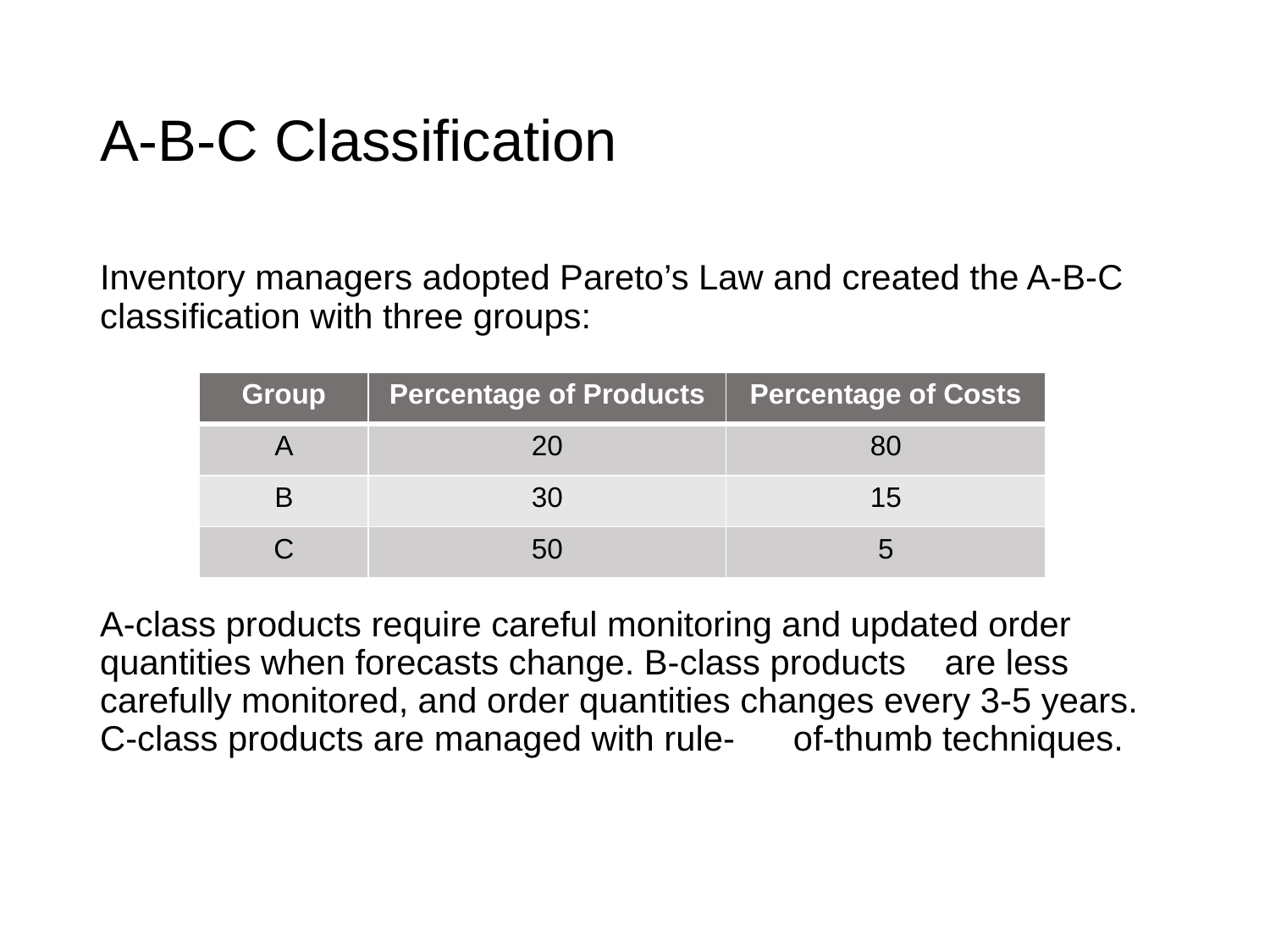

# A-B-C Classification
Inventory managers adopted Pareto’s Law and created the A-B-C classification with three groups:

A-class products require careful monitoring and updated order quantities when forecasts change. B-class products    are less carefully monitored, and order quantities changes every 3-5 years. C-class products are managed with rule-      of-thumb techniques.
| Group | Percentage of Products | Percentage of Costs |
| --- | --- | --- |
| A | 20 | 80 |
| B | 30 | 15 |
| C | 50 | 5 |